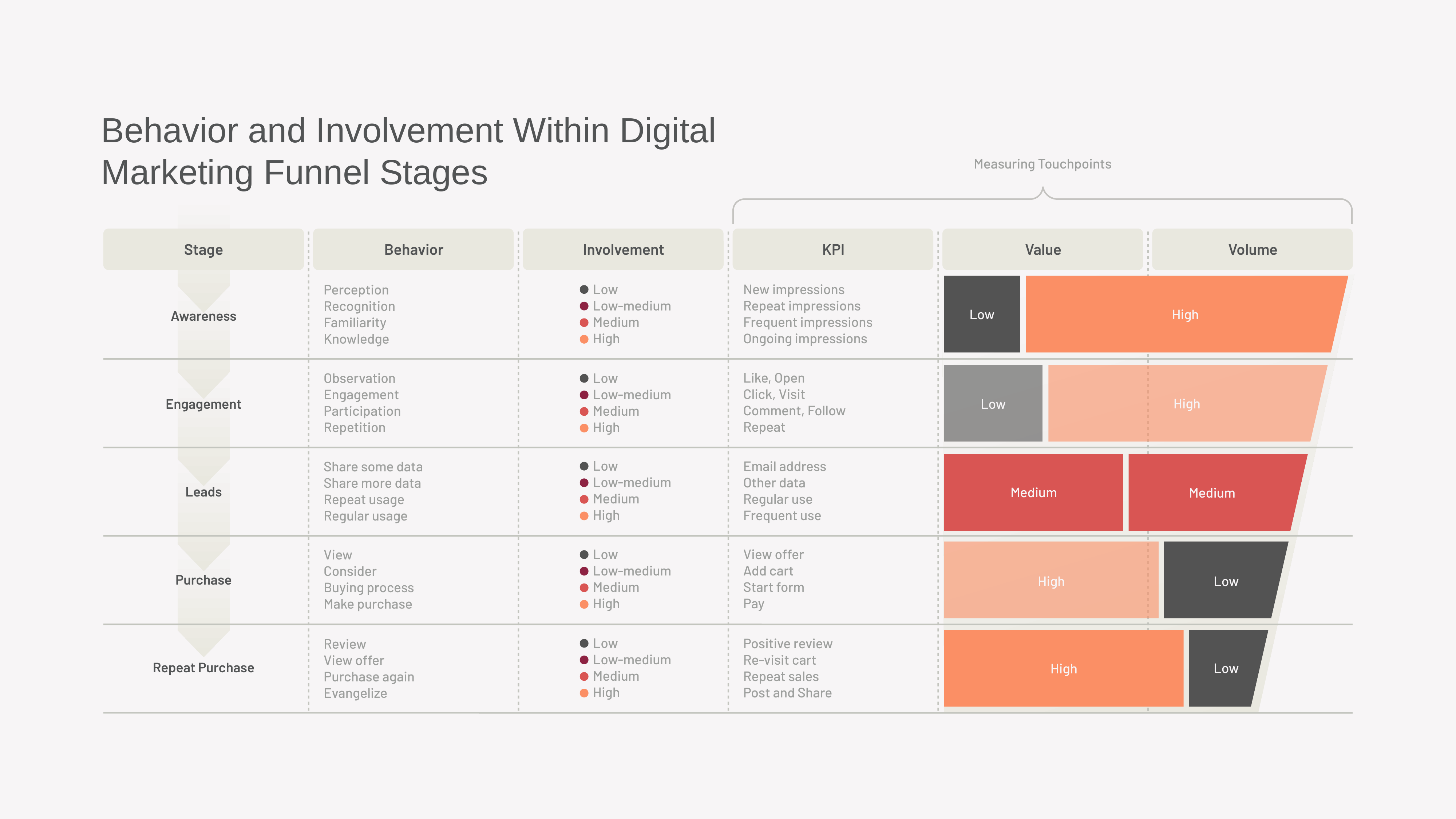

Behavior and Involvement Within Digital Marketing Funnel Stages
Measuring Touchpoints

Stage
Behavior
Involvement
KPI
Value
Volume

Low
Low-medium
Medium
High

New impressions
Repeat impressions
Frequent impressions
Ongoing impressions
Perception
Recognition
Familiarity
Knowledge
Low
High
Awareness

Like, Open
Click, Visit
Comment, Follow
Repeat
Low
Low-medium
Medium
High

Observation
Engagement
Participation
Repetition
High
Engagement
Low

Low
Low-medium
Medium
High

Email address
Other data
Regular use
Frequent use
Share some data
Share more data
Repeat usage
Regular usage
Leads
Medium
Medium

View offer
Add cart
Start form
Pay
Low
Low-medium
Medium
High

View
Consider
Buying process
Make purchase
Purchase
High
Low

Low
Low-medium
Medium
High

Positive review
Re-visit cart
Repeat sales
Post and Share
Review
View offer
Purchase again
Evangelize
Repeat Purchase
Low
High